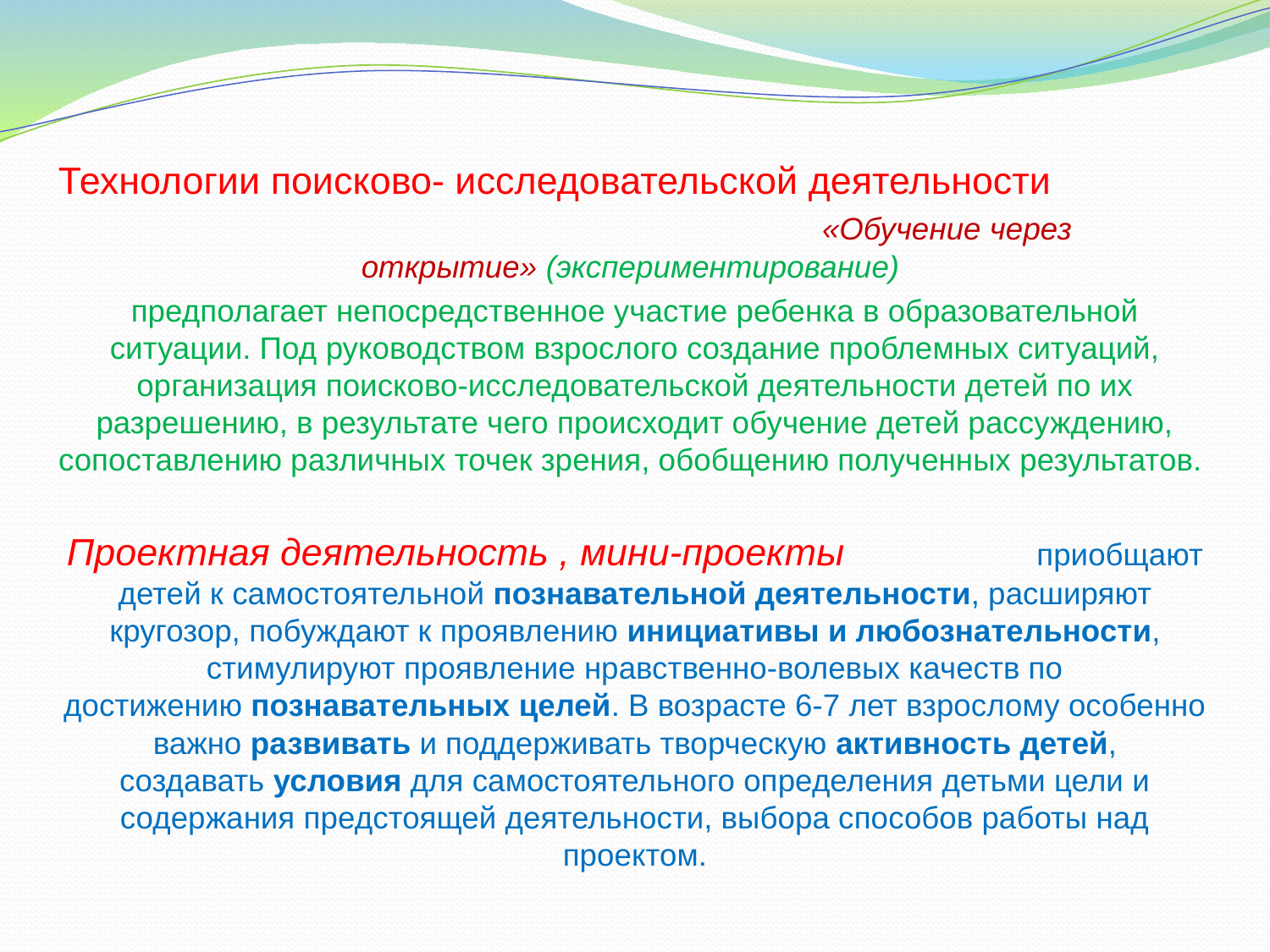

Технологии поисково- исследовательской деятельности                                                                           «Обучение через открытие» (экспериментирование)
предполагает непосредственное участие ребенка в образовательной ситуации. Под руководством взрослого создание проблемных ситуаций, организация поисково-исследовательской деятельности детей по их разрешению, в результате чего происходит обучение детей рассуждению, сопоставлению различных точек зрения, обобщению полученных результатов.

Проектная деятельность , мини-проекты                  приобщают детей к самостоятельной познавательной деятельности, расширяют кругозор, побуждают к проявлению инициативы и любознательности, стимулируют проявление нравственно-волевых качеств по достижению познавательных целей. В возрасте 6-7 лет взрослому особенно важно развивать и поддерживать творческую активность детей, создавать условия для самостоятельного определения детьми цели и содержания предстоящей деятельности, выбора способов работы над проектом.